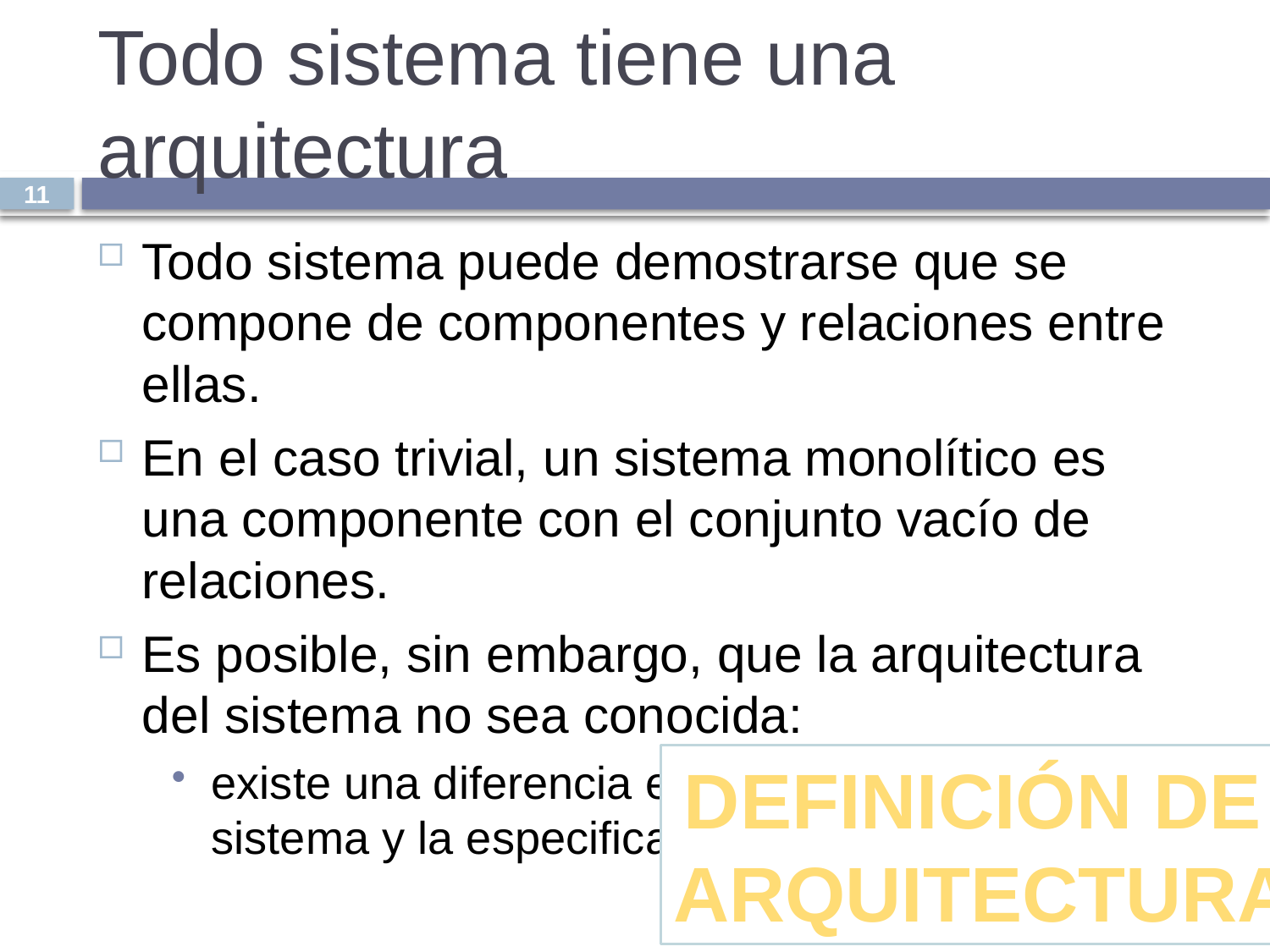

# Todo sistema tiene una arquitectura
11
Todo sistema puede demostrarse que se compone de componentes y relaciones entre ellas.
En el caso trivial, un sistema monolítico es una componente con el conjunto vacío de relaciones.
Es posible, sin embargo, que la arquitectura del sistema no sea conocida:
existe una diferencia entre la arquitectura de un sistema y la especificación de esa arquitectura.
Definición de
Arquitectura